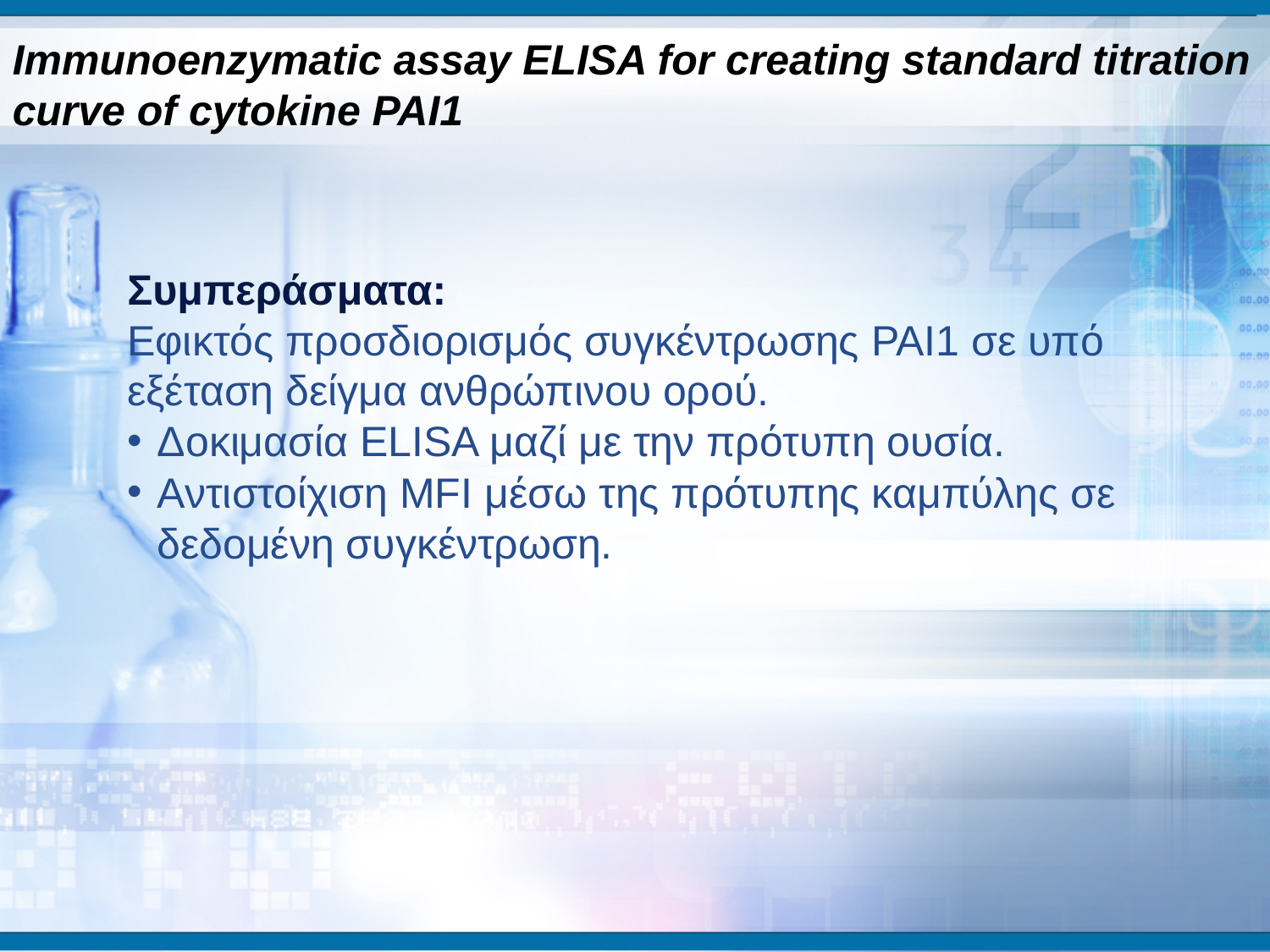

Immunoenzymatic assay ELISA for creating standard titration curve of cytokine PAI1
Συμπεράσματα:
Εφικτός προσδιορισμός συγκέντρωσης ΡΑΙ1 σε υπό εξέταση δείγμα ανθρώπινου ορού.
Δοκιμασία ELISA μαζί με την πρότυπη ουσία.
Αντιστοίχιση MFI μέσω της πρότυπης καμπύλης σε δεδομένη συγκέντρωση.